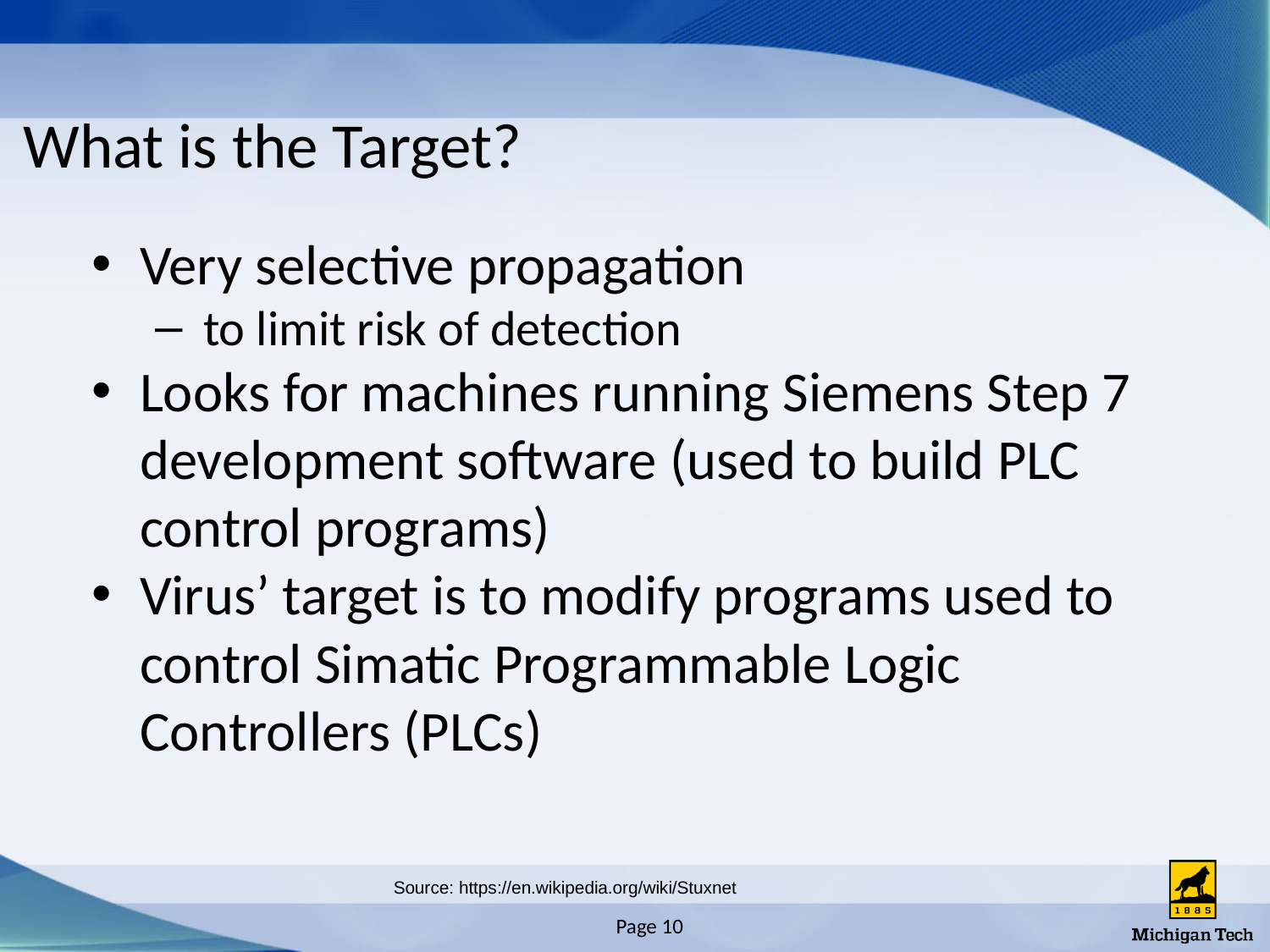

# What is the Target?
Very selective propagation
to limit risk of detection
Looks for machines running Siemens Step 7 development software (used to build PLC control programs)
Virus’ target is to modify programs used to control Simatic Programmable Logic Controllers (PLCs)
Source: https://en.wikipedia.org/wiki/Stuxnet